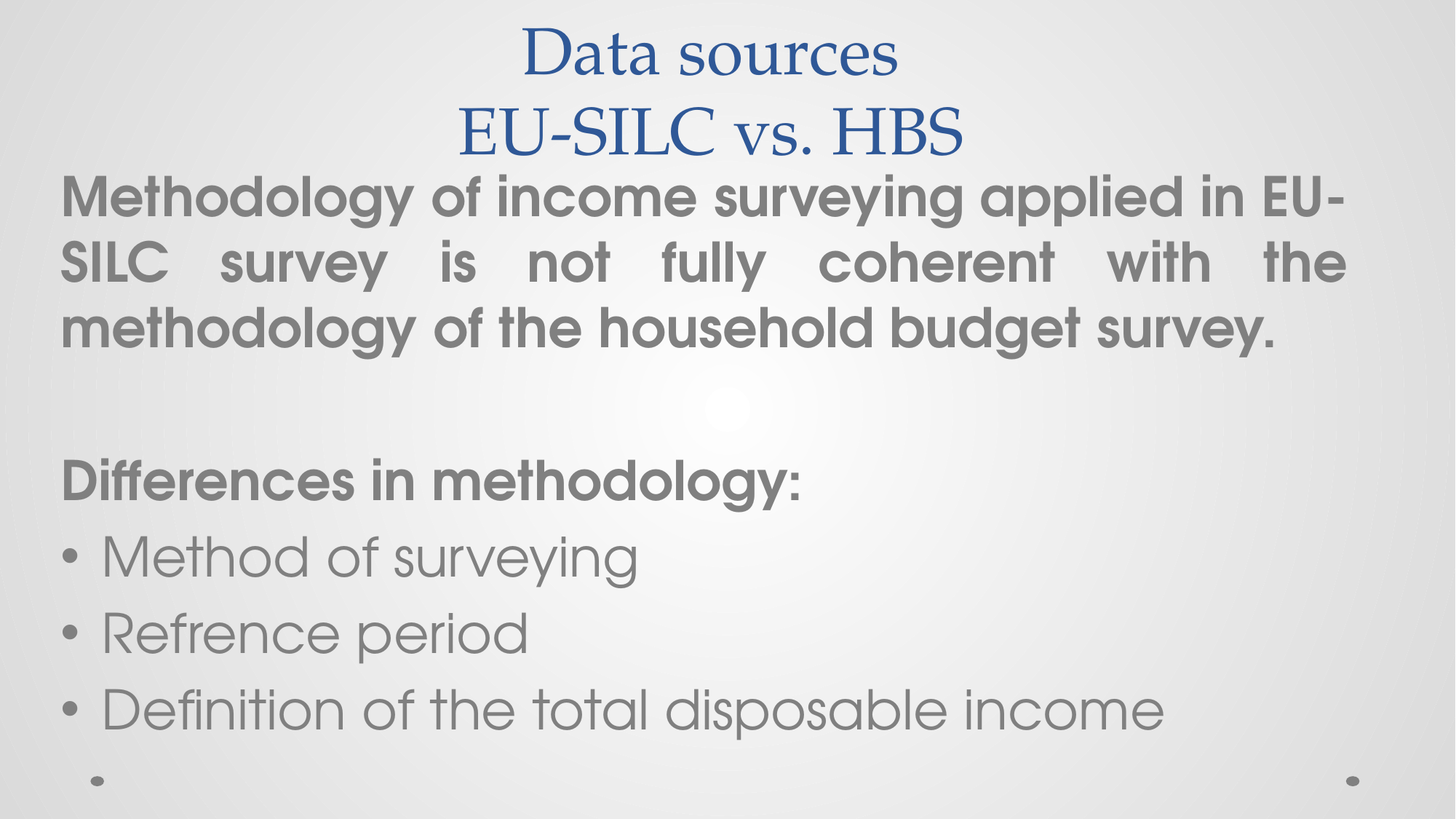

# Data sources EU-SILC vs. HBS
Methodology of income surveying applied in EU-SILC survey is not fully coherent with the methodology of the household budget survey.

Differences in methodology:
Method of surveying
Refrence period
Definition of the total disposable income